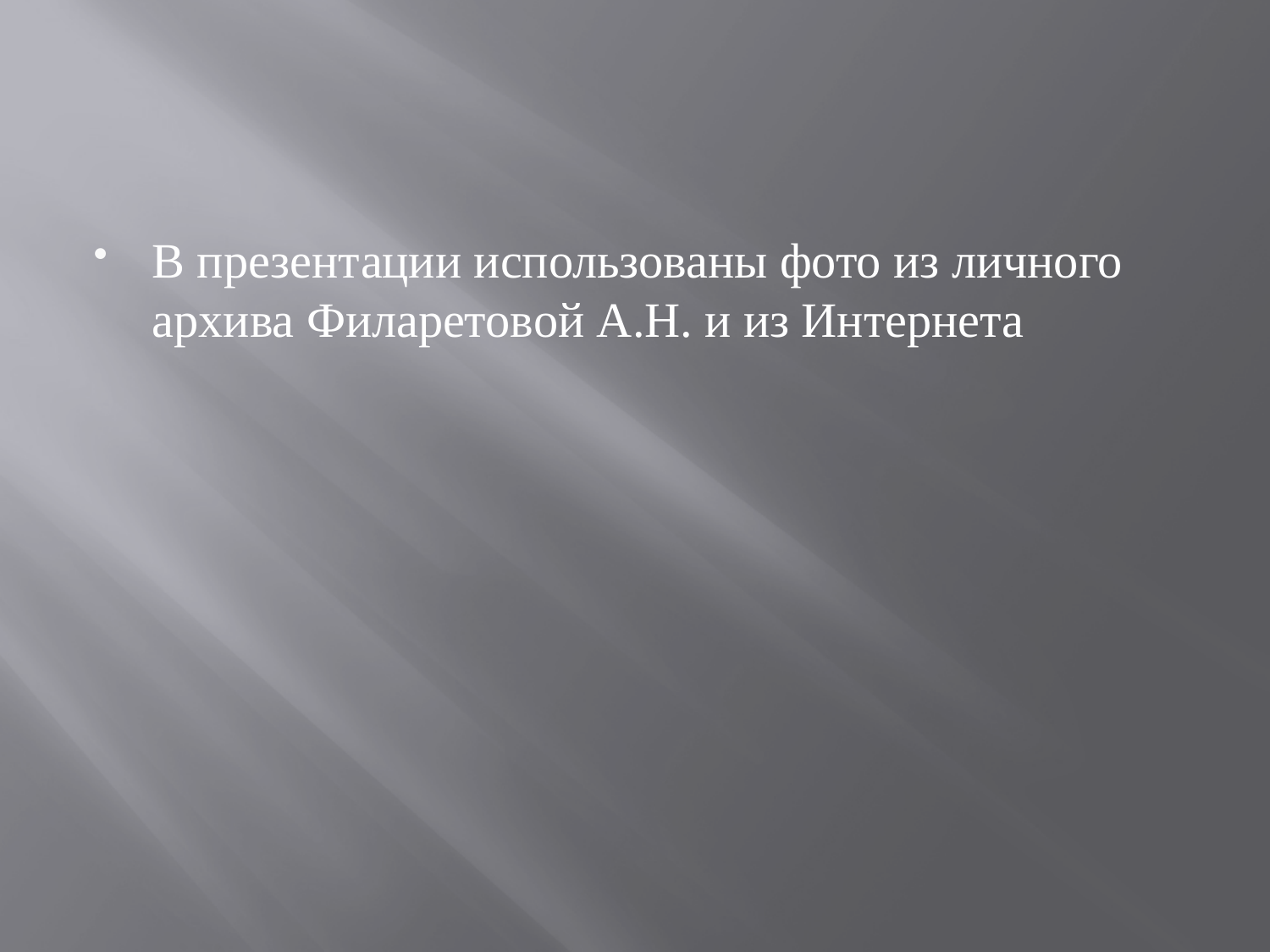

#
В презентации использованы фото из личного архива Филаретовой А.Н. и из Интернета